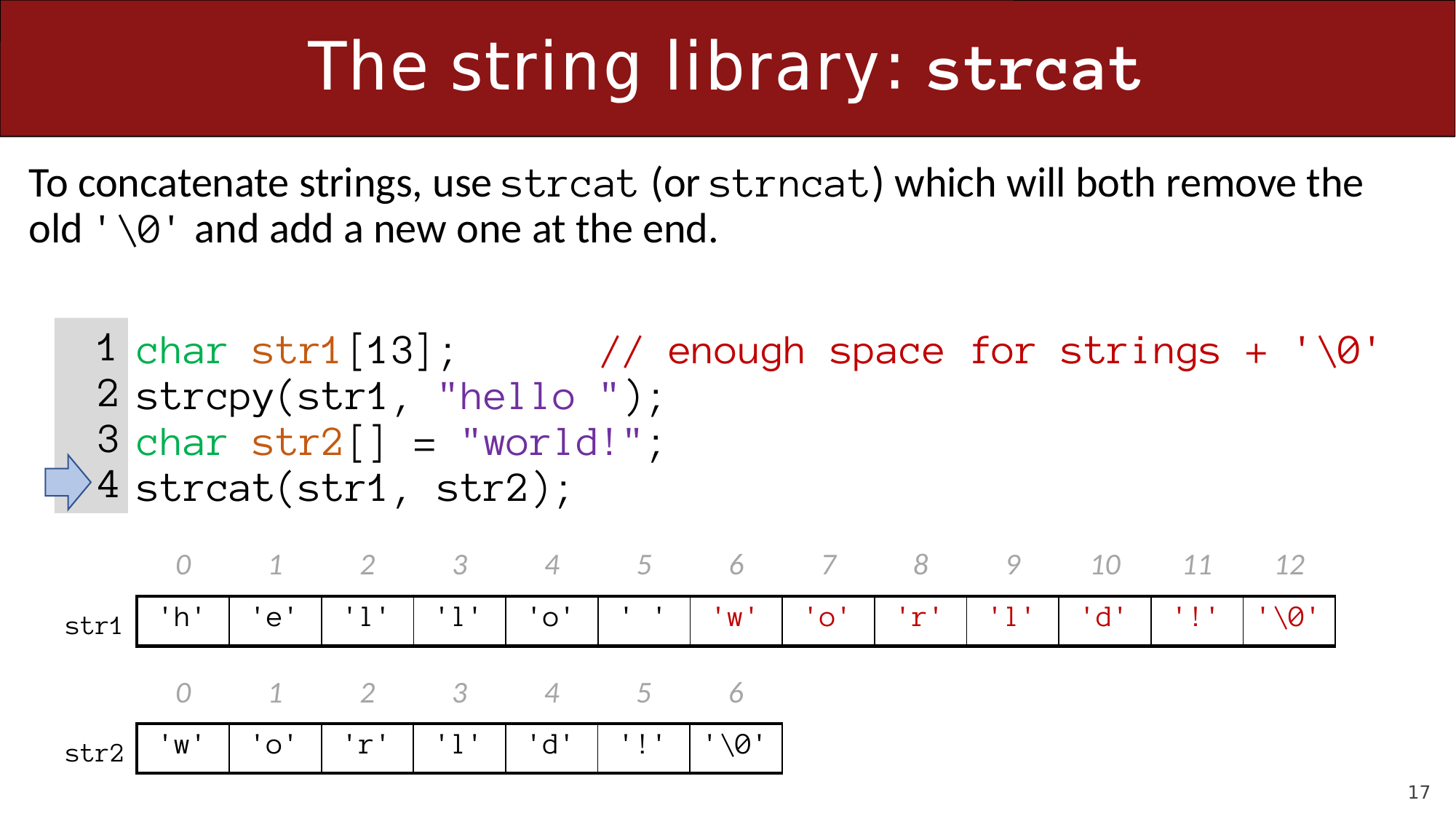

# The string library: strcat
To concatenate strings, use strcat (or strncat) which will both remove the old '\0' and add a new one at the end.
	char str1[13];      // enough space for strings + '\0'
	strcpy(str1, "hello ");
	char str2[] = "world!";
	strcat(str1, str2);

1
2
3
4

| 0 | 1 | 2 | 3 | 4 | 5 | 6 | 7 | 8 | 9 | 10 | 11 | 12 |
| --- | --- | --- | --- | --- | --- | --- | --- | --- | --- | --- | --- | --- |
| 'h' | 'e' | 'l' | 'l' | 'o' | ' ' | 'w' | 'o' | 'r' | 'l' | 'd' | '!' | '\0' |
str1
| 0 | 1 | 2 | 3 | 4 | 5 | 6 |
| --- | --- | --- | --- | --- | --- | --- |
| 'w' | 'o' | 'r' | 'l' | 'd' | '!' | '\0' |
str2